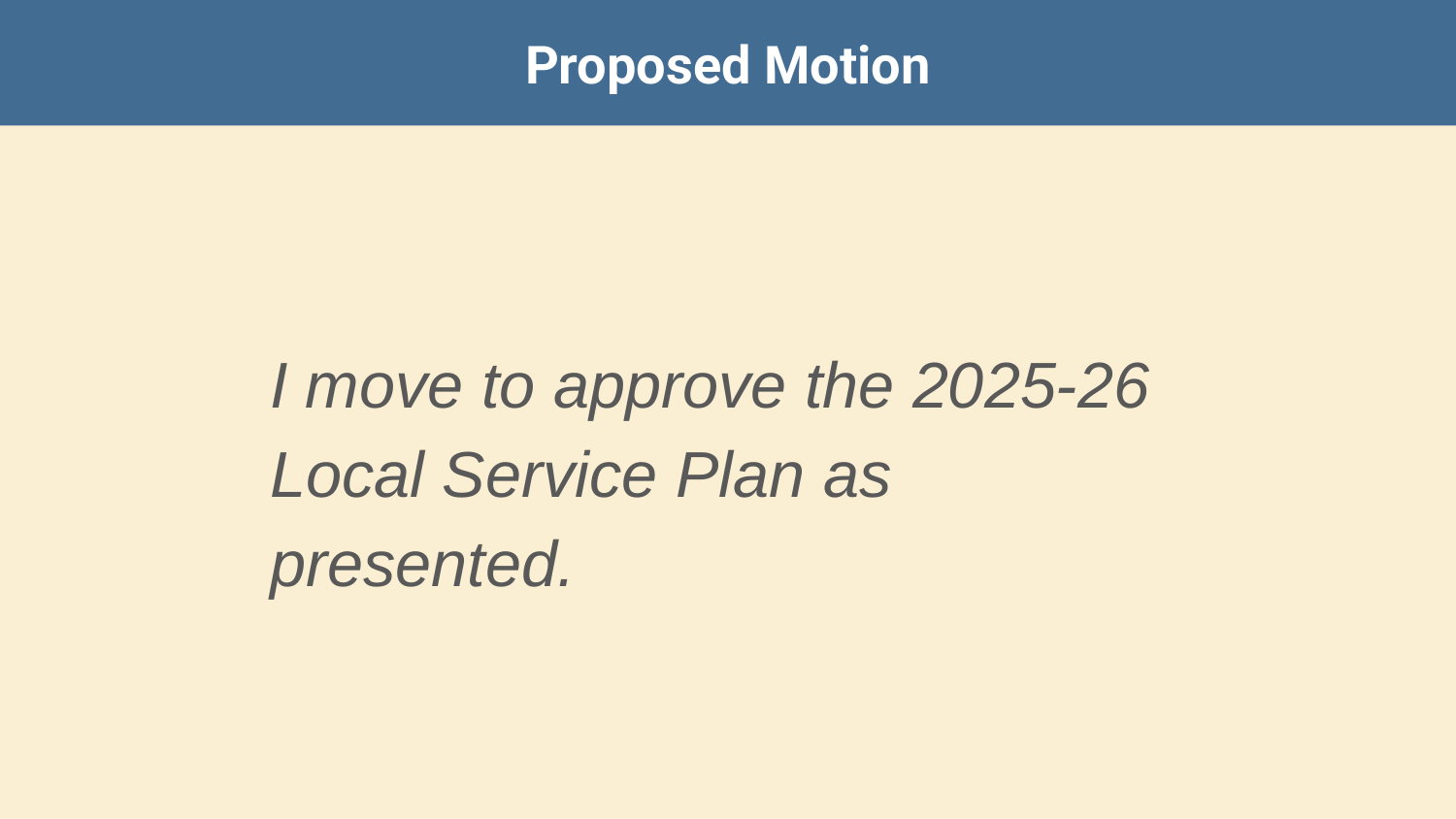

Proposed Motion
I move to approve the 2025-26 Local Service Plan as presented.